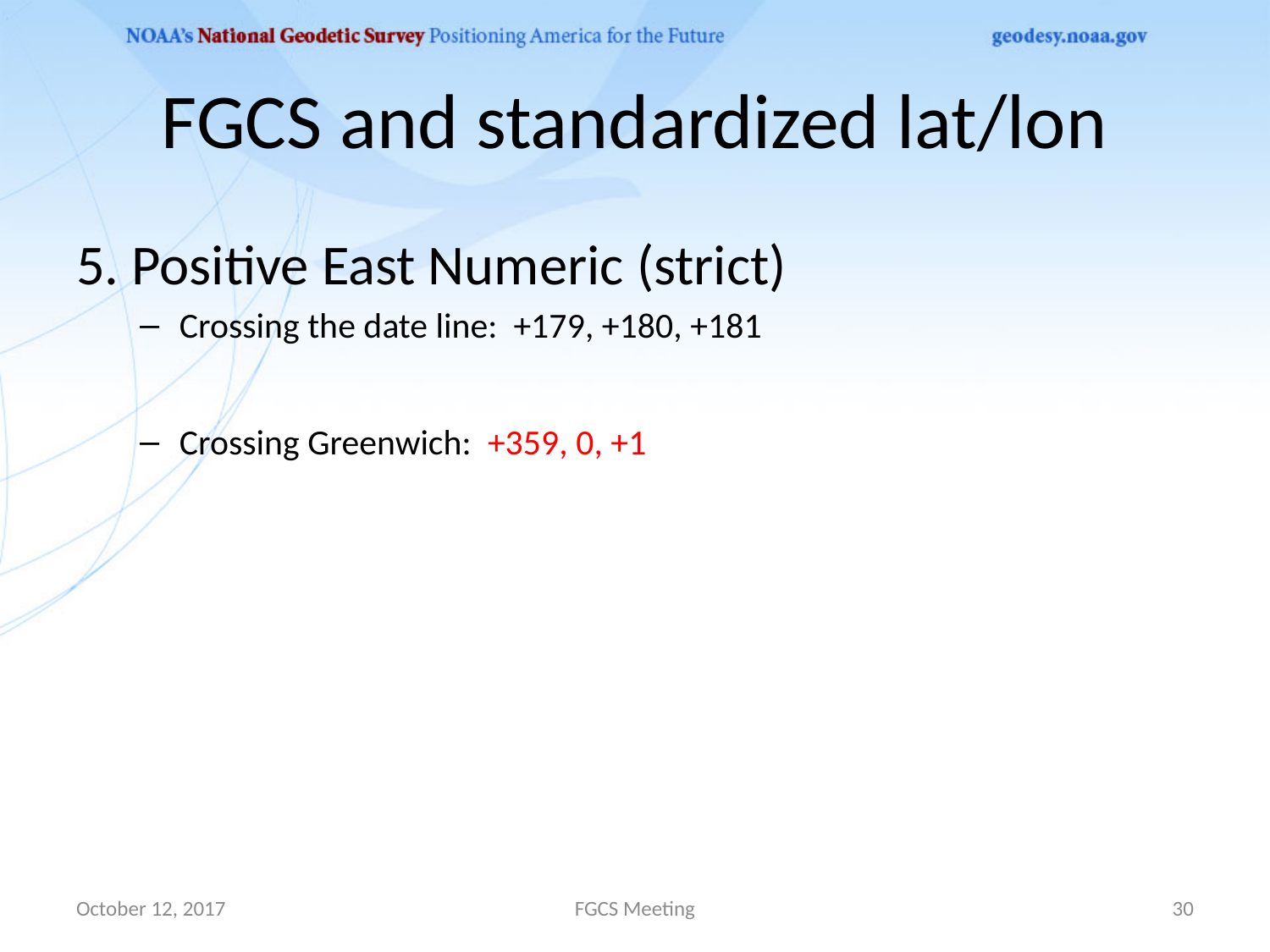

# FGCS and standardized lat/lon
5. Positive East Numeric (strict)
Crossing the date line:  +179, +180, +181

Crossing Greenwich:  +359, 0, +1

October 12, 2017
FGCS Meeting
30